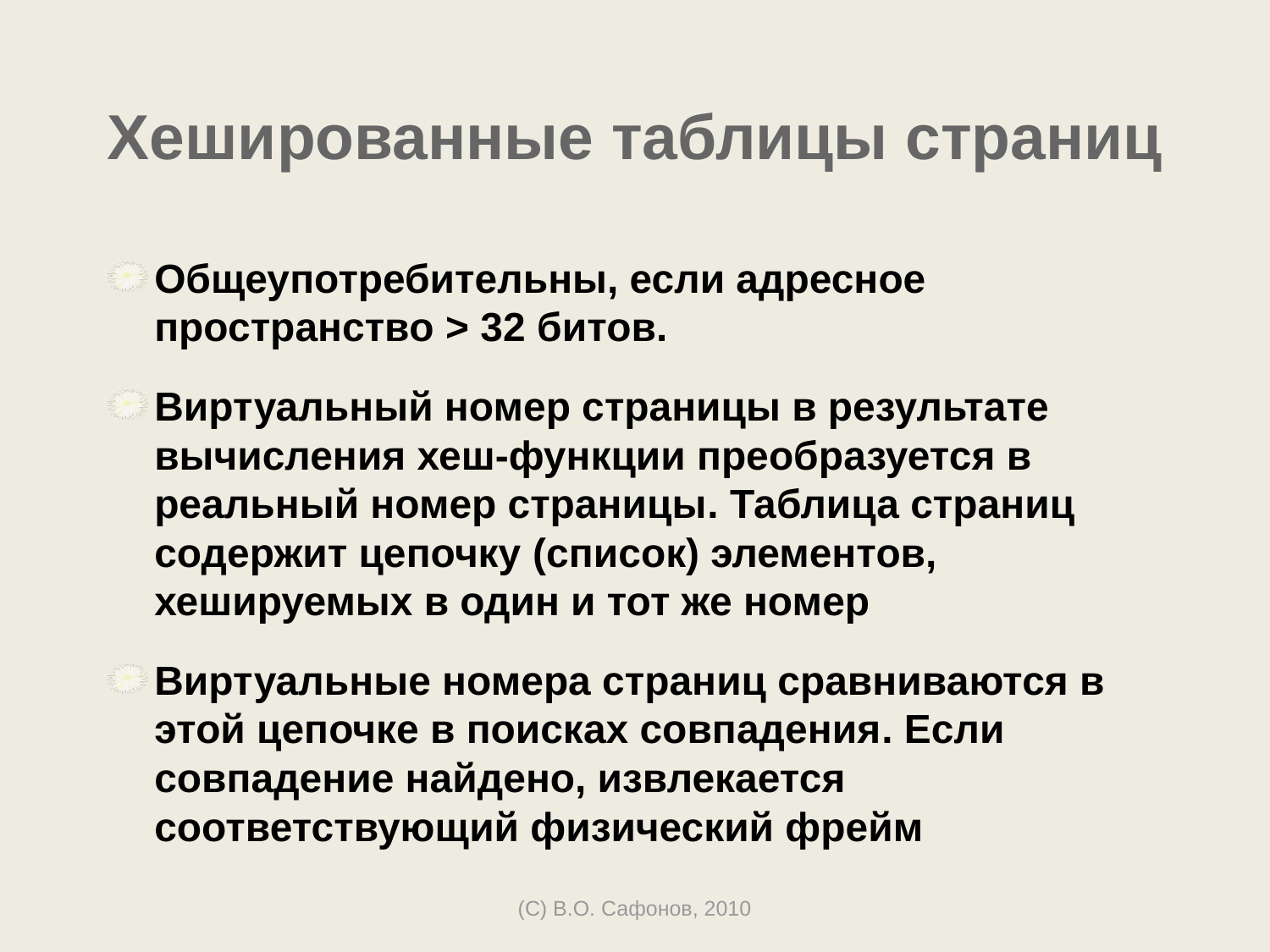

# Хешированные таблицы страниц
Общеупотребительны, если адресное пространство > 32 битов.
Виртуальный номер страницы в результате вычисления хеш-функции преобразуется в реальный номер страницы. Таблица страниц содержит цепочку (список) элементов, хешируемых в один и тот же номер
Виртуальные номера страниц сравниваются в этой цепочке в поисках совпадения. Если совпадение найдено, извлекается соответствующий физический фрейм
(C) В.О. Сафонов, 2010